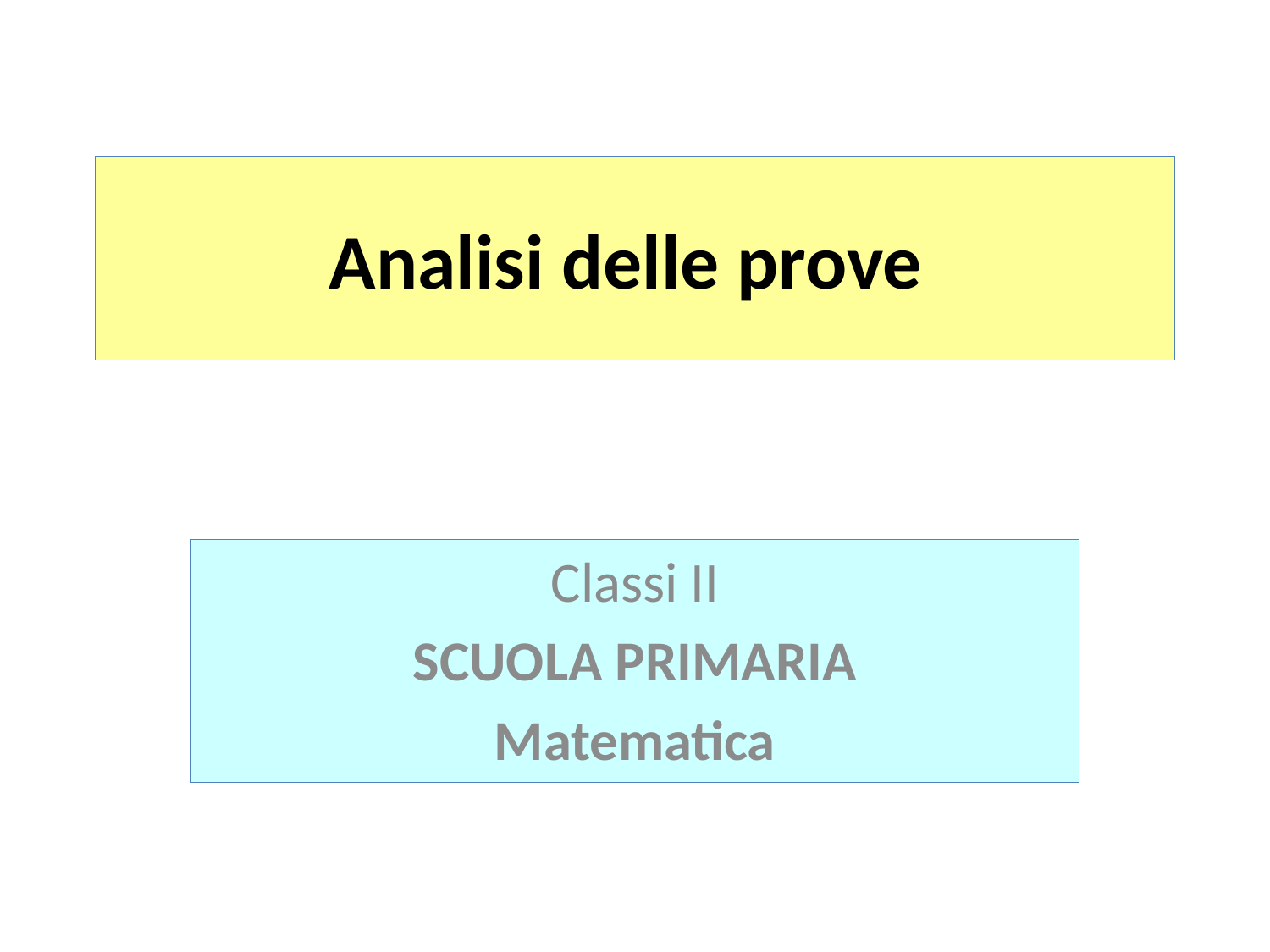

# Analisi delle prove
Classi II
SCUOLA PRIMARIA
Matematica